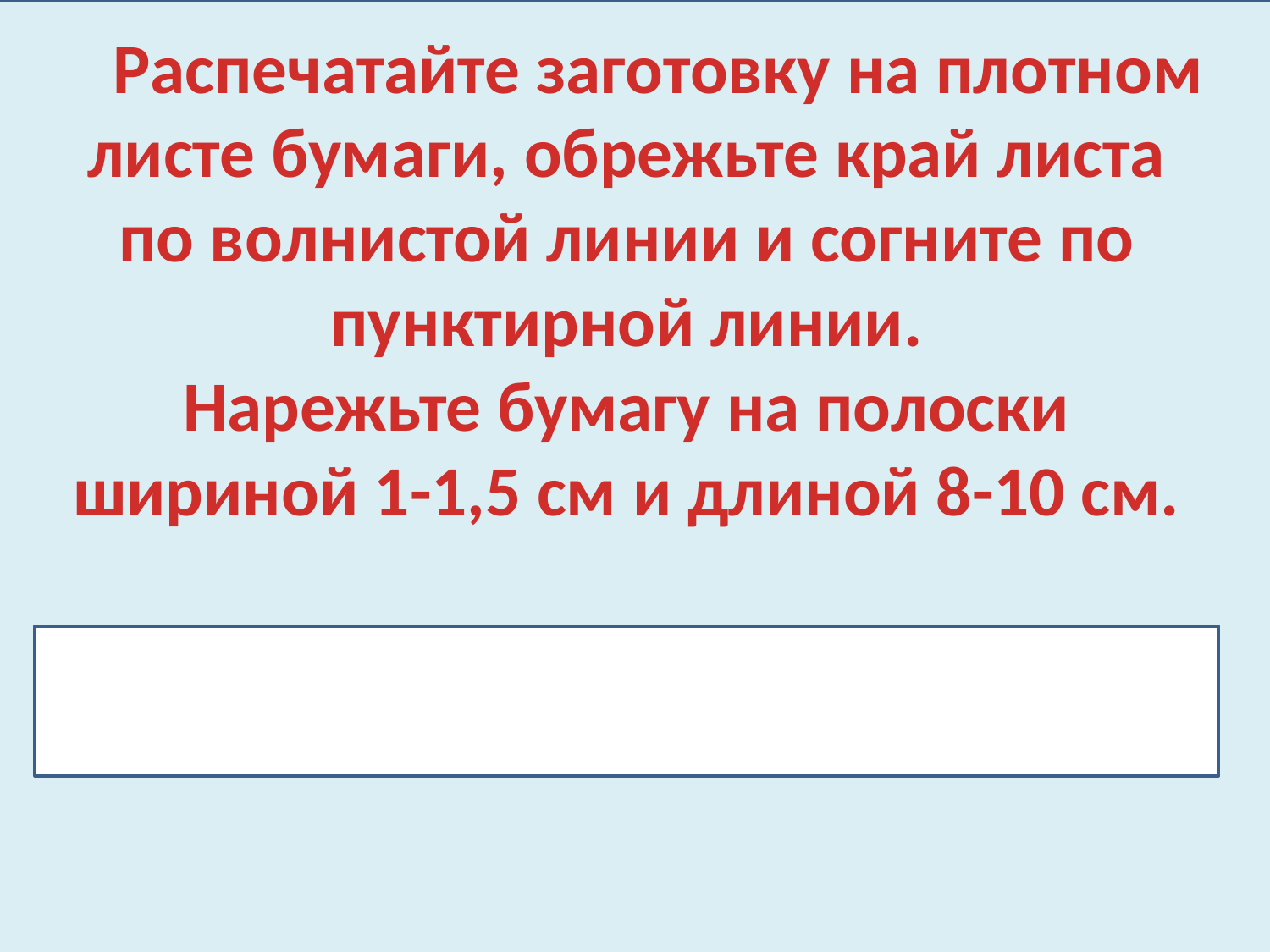

Распечатайте заготовку на плотном листе бумаги, обрежьте край листа по волнистой линии и согните по пунктирной линии.
Нарежьте бумагу на полоски шириной 1-1,5 см и длиной 8-10 см.